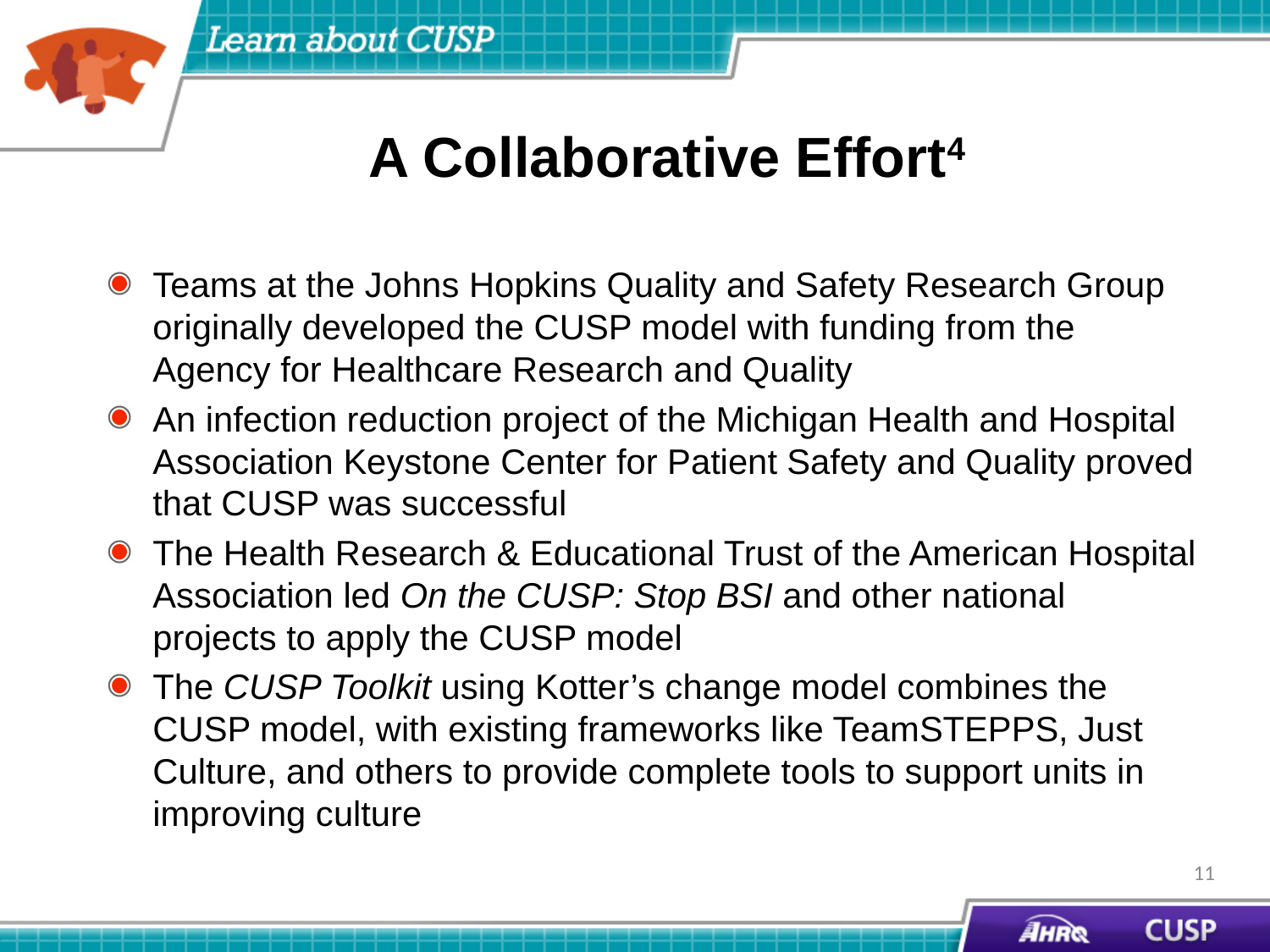

# A Collaborative Effort4
Teams at the Johns Hopkins Quality and Safety Research Group originally developed the CUSP model with funding from the Agency for Healthcare Research and Quality
An infection reduction project of the Michigan Health and Hospital Association Keystone Center for Patient Safety and Quality proved that CUSP was successful
The Health Research & Educational Trust of the American Hospital Association led On the CUSP: Stop BSI and other national projects to apply the CUSP model
The CUSP Toolkit using Kotter’s change model combines the CUSP model, with existing frameworks like TeamSTEPPS, Just Culture, and others to provide complete tools to support units in improving culture

11